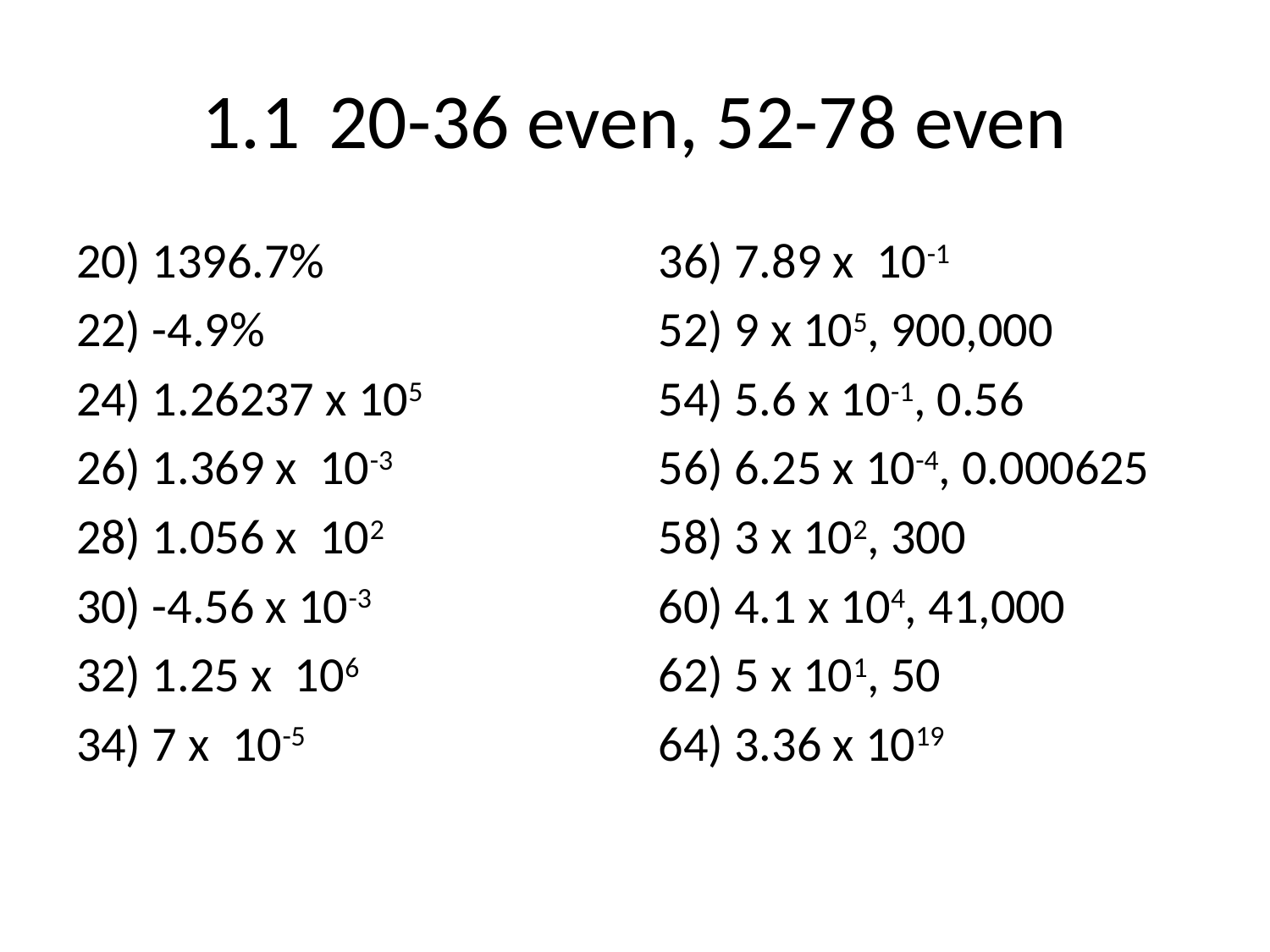

# 1.1 	20-36 even, 52-78 even
20) 1396.7%
22) -4.9%
24) 1.26237 x 105
26) 1.369 x  10-3
28) 1.056 x  102
30) -4.56 x 10-3
32) 1.25 x  106
34) 7 x  10-5
36) 7.89 x  10-1
52) 9 x 105, 900,000
54) 5.6 x 10-1, 0.56
56) 6.25 x 10-4, 0.000625
58) 3 x 102, 300
60) 4.1 x 104, 41,000
62) 5 x 101, 50
64) 3.36 x 1019